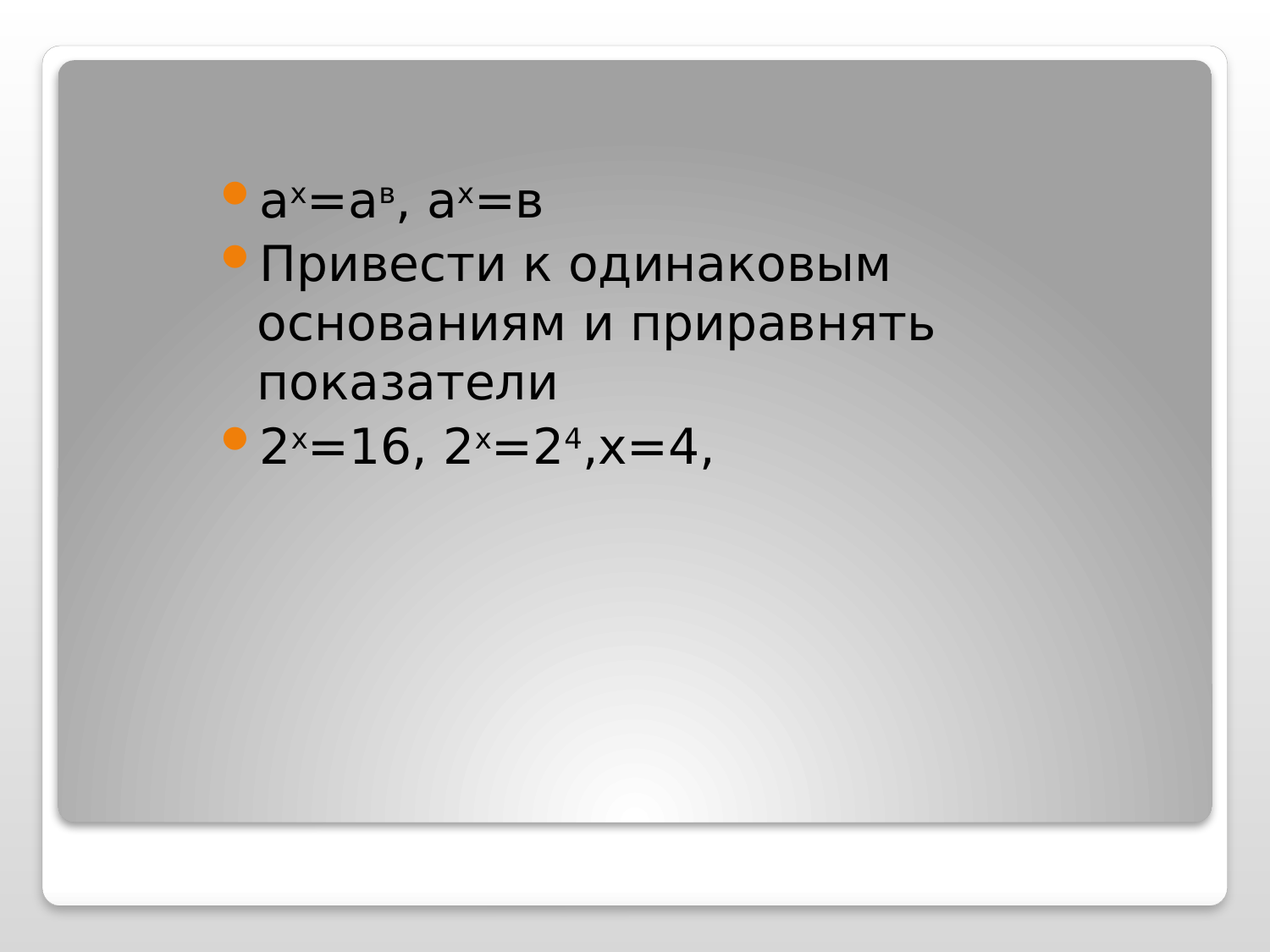

ах=ав, ах=в
Привести к одинаковым основаниям и приравнять показатели
2х=16, 2х=24,х=4,

#